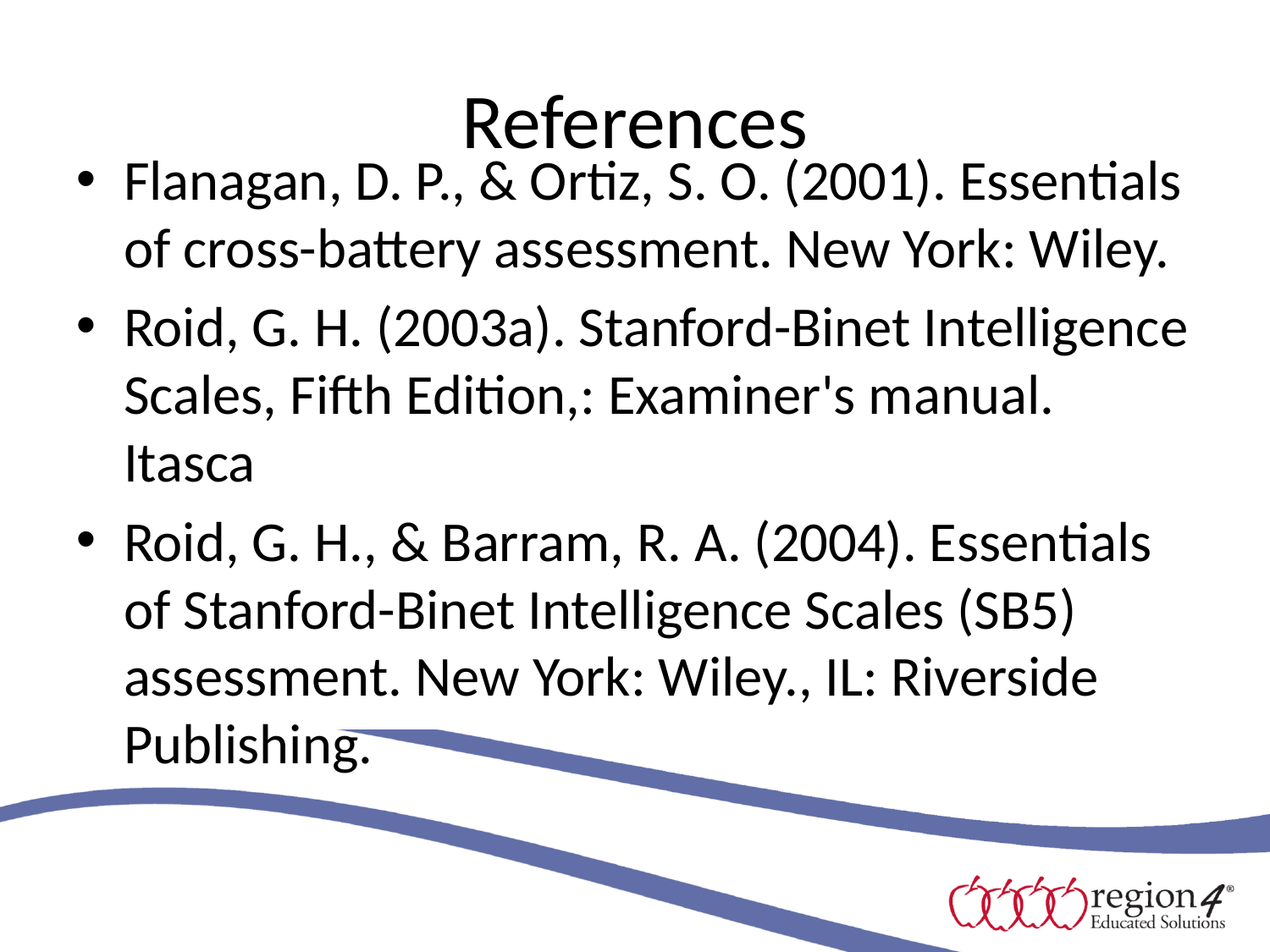

# References
Flanagan, D. P., & Ortiz, S. O. (2001). Essentials of cross-battery assessment. New York: Wiley.
Roid, G. H. (2003a). Stanford-Binet Intelligence Scales, Fifth Edition,: Examiner's manual. Itasca
Roid, G. H., & Barram, R. A. (2004). Essentials of Stanford-Binet Intelligence Scales (SB5) assessment. New York: Wiley., IL: Riverside Publishing.